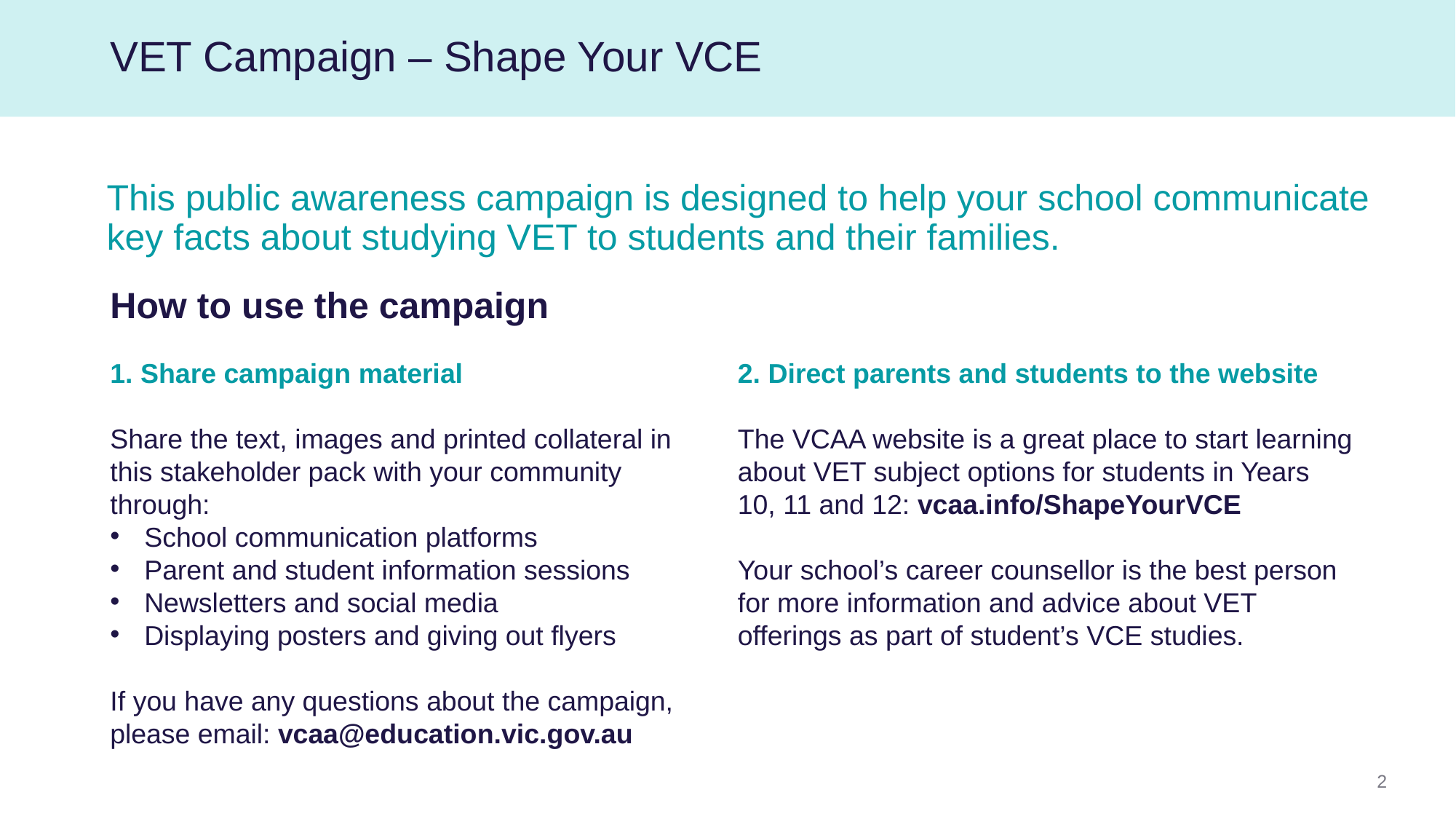

# VET Campaign – Shape Your VCE
This public awareness campaign is designed to help your school communicate key facts about studying VET to students and their families.
How to use the campaign
1. Share campaign material

Share the text, images and printed collateral in this stakeholder pack with your community through:
School communication platforms
Parent and student information sessions
Newsletters and social media
Displaying posters and giving out flyers

If you have any questions about the campaign, please email: vcaa@education.vic.gov.au
2. Direct parents and students to the website

The VCAA website is a great place to start learning about VET subject options for students in Years 10, 11 and 12: vcaa.info/ShapeYourVCE

Your school’s career counsellor is the best person for more information and advice about VET offerings as part of student’s VCE studies.

2